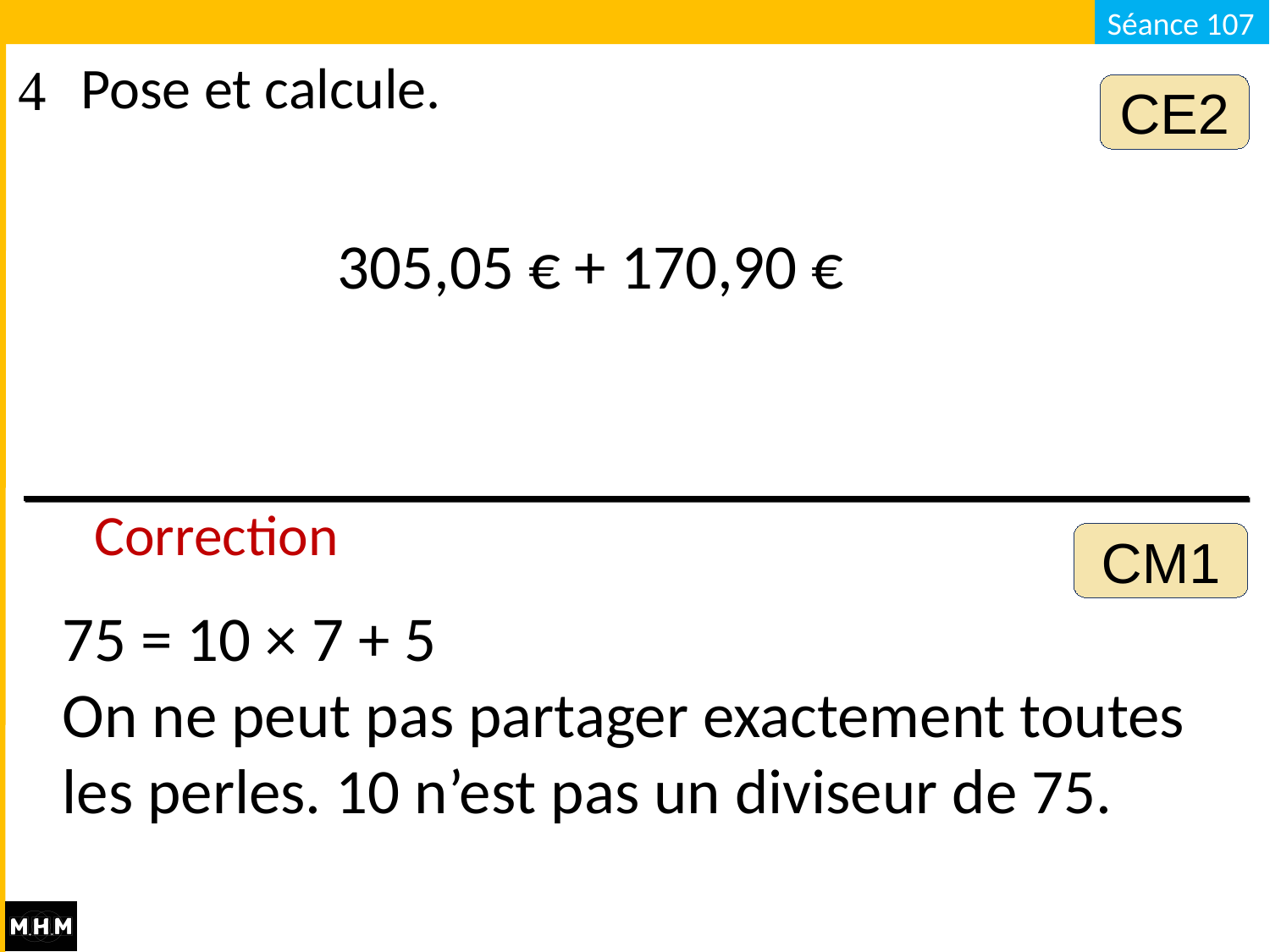

Pose et calcule.
CE2
305,05 € + 170,90 €

Correction
CM1
75 = 10 × 7 + 5
On ne peut pas partager exactement toutes les perles. 10 n’est pas un diviseur de 75.